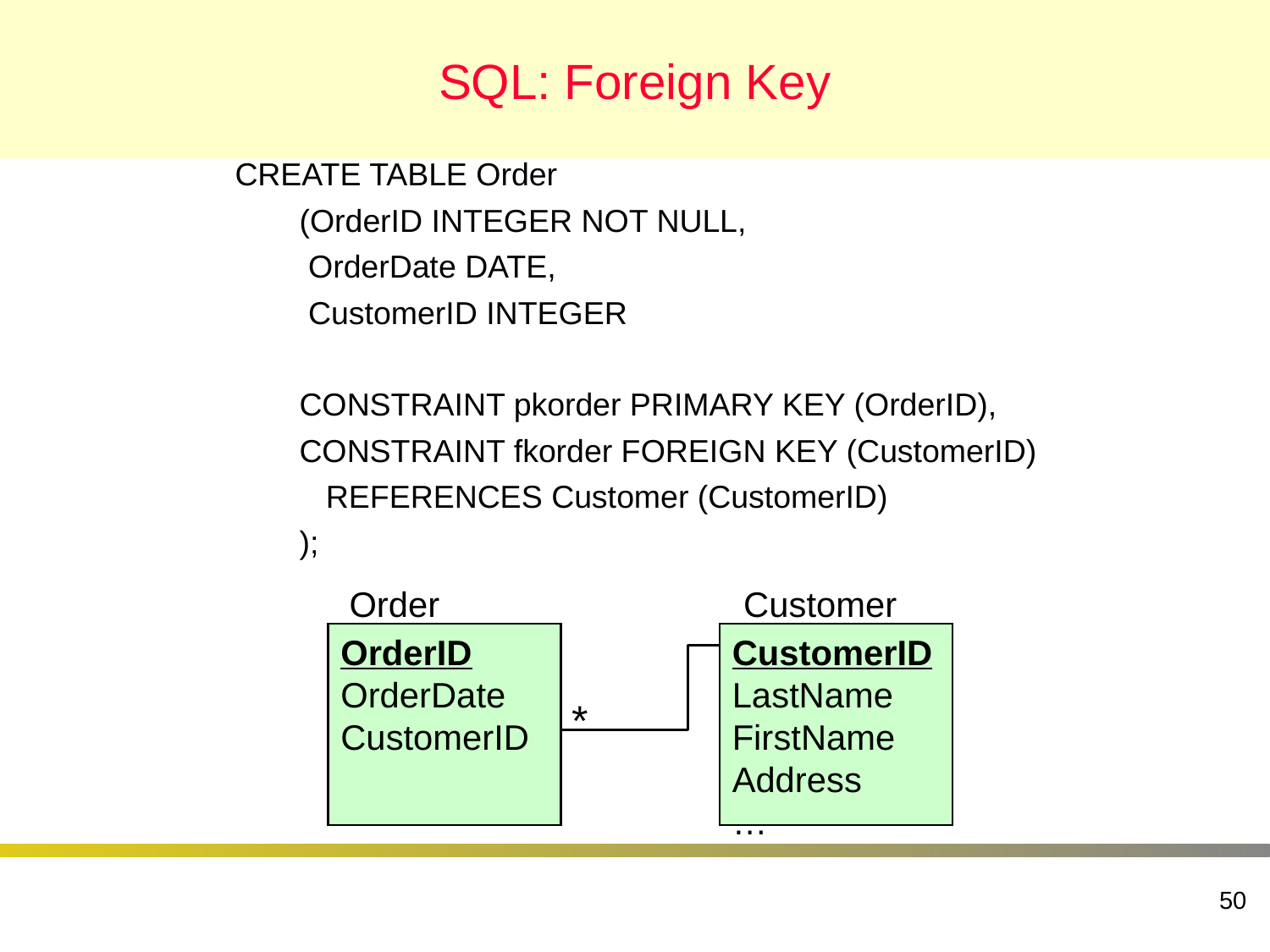

# SQL: Foreign Key
CREATE TABLE Order
	(OrderID INTEGER NOT NULL,
	 OrderDate DATE,
	 CustomerID INTEGER

	CONSTRAINT pkorder PRIMARY KEY (OrderID),
	CONSTRAINT fkorder FOREIGN KEY (CustomerID)
	   REFERENCES Customer (CustomerID)
	);
Order
Customer
OrderID
OrderDate
CustomerID
CustomerID
LastName
FirstName
Address
…

*
50